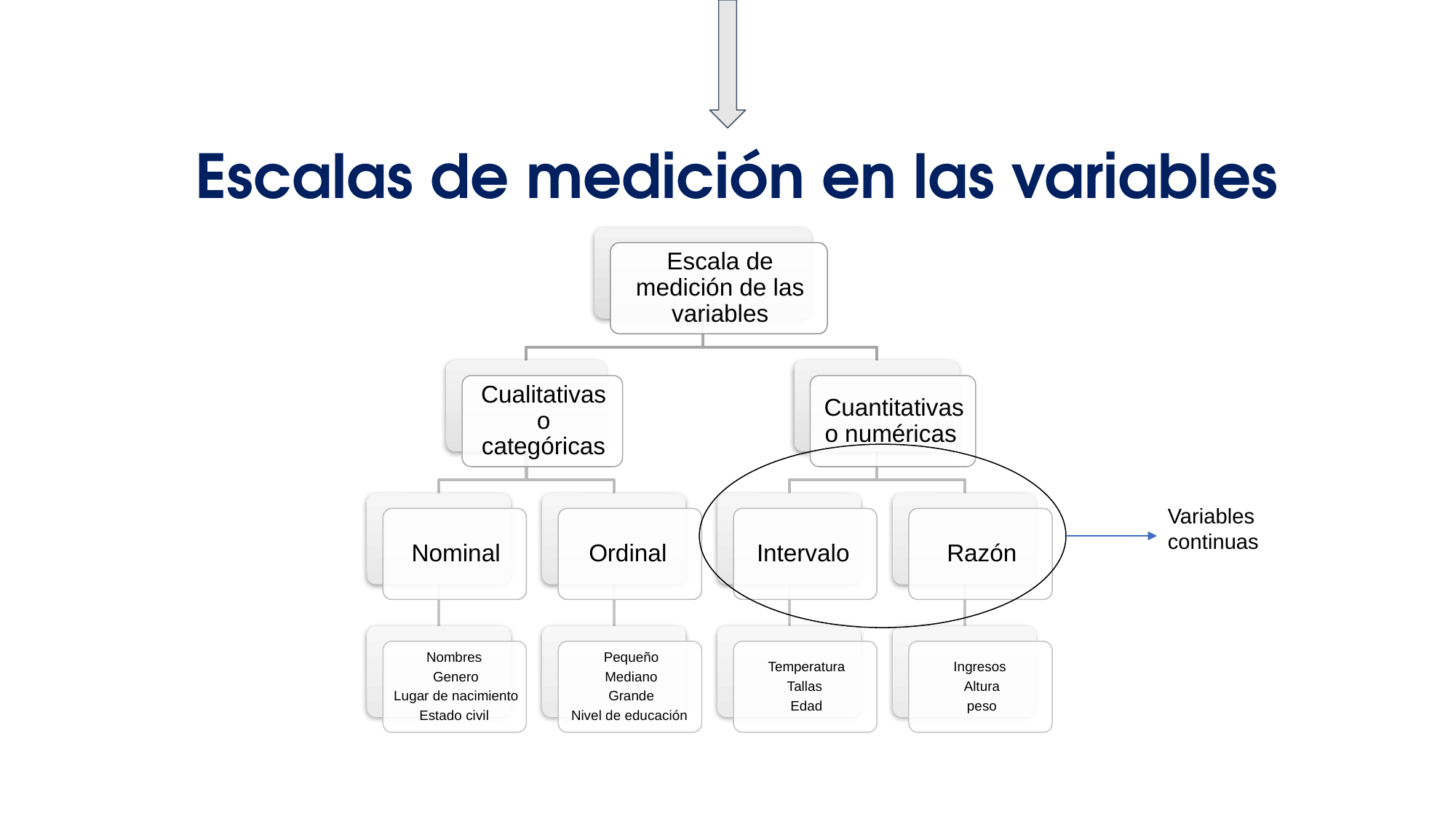

# Escalas de medición en las variables
Escala de medición de las variables
Cualitativas o categóricas
Nominal
Nombres
Genero
Lugar de nacimiento
Estado civil
Ordinal
Pequeño
Mediano
Grande
Nivel de educación
Cuantitativas o numéricas
Intervalo
Temperatura
Tallas
Edad
Razón
Ingresos
Altura
peso

Variables continuas